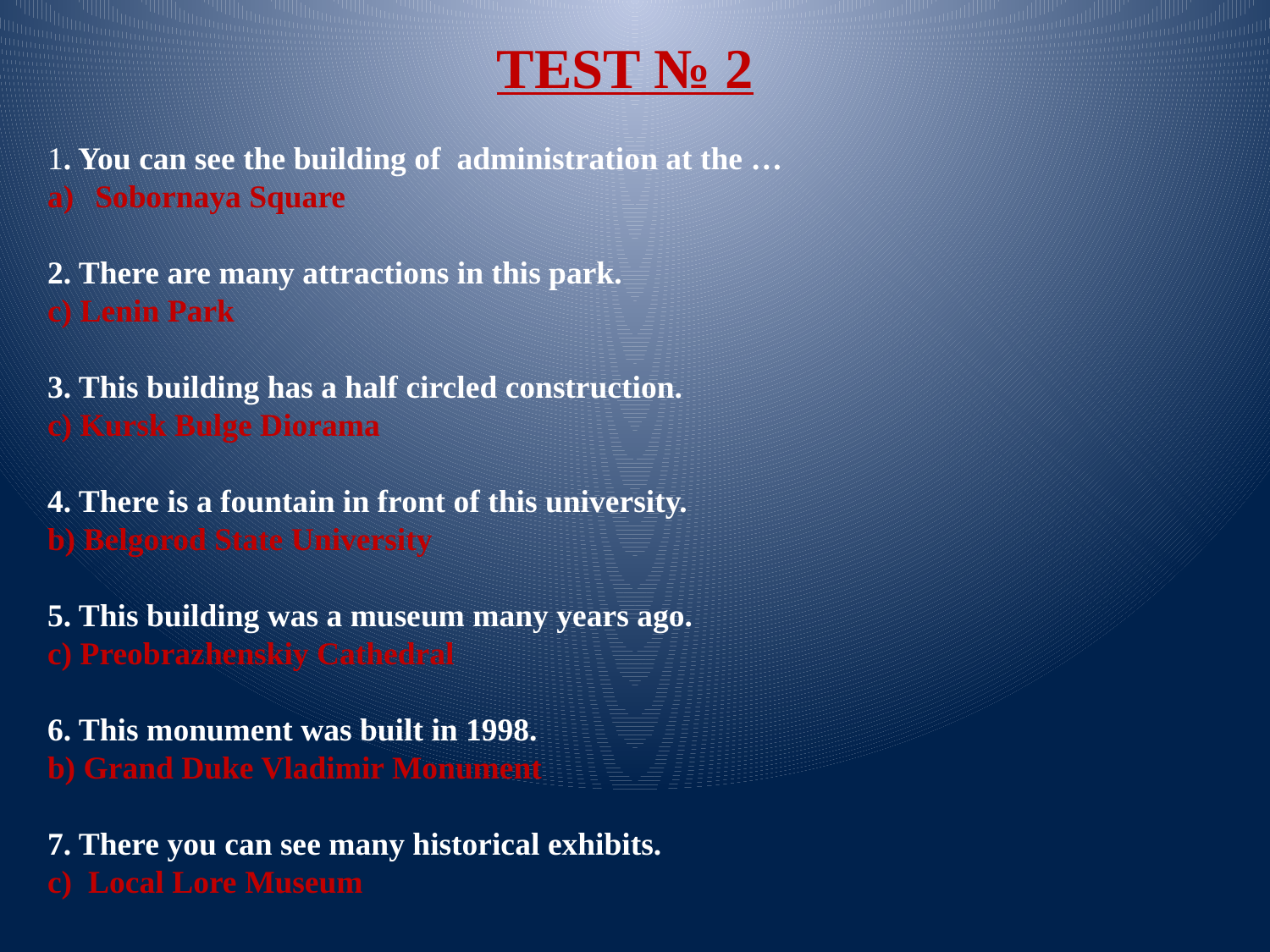

TEST № 2
1. You can see the building of  administration at the …
Sobornaya Square

2. There are many attractions in this park.
c) Lenin Park

3. This building has a half circled construction.
c) Kursk Bulge Diorama

4. There is a fountain in front of this university.
b) Belgorod State University
5. This building was a museum many years ago.
c) Preobrazhenskiy Cathedral

6. This monument was built in 1998.
b) Grand Duke Vladimir Monument
7. There you can see many historical exhibits.
c)  Local Lore Museum